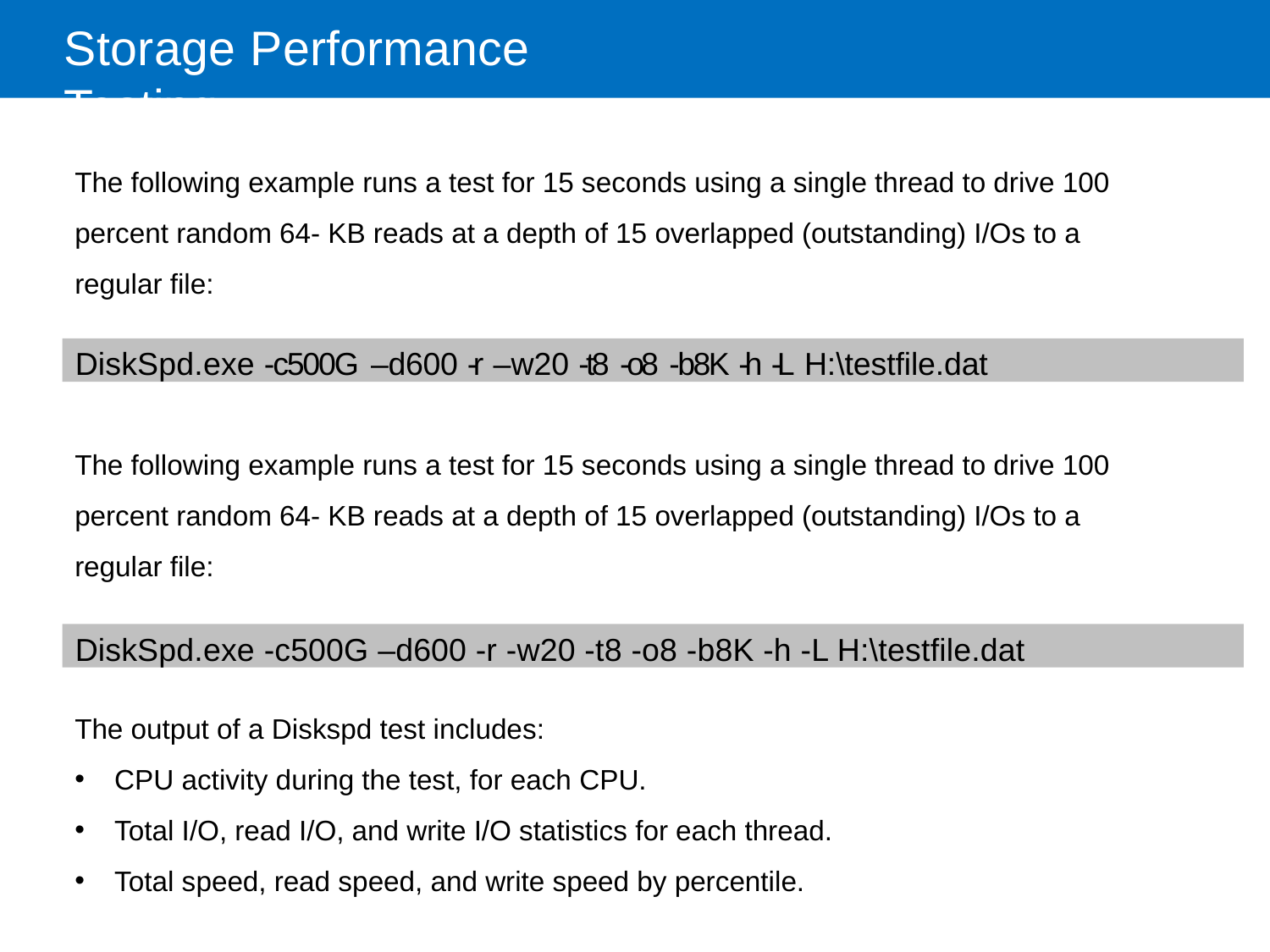

# Storage Performance Testing
The following example runs a test for 15 seconds using a single thread to drive 100 percent random 64- KB reads at a depth of 15 overlapped (outstanding) I/Os to a regular file:
DiskSpd.exe -c500G –d600 -r –w20 -t8 -o8 -b8K -h -L H:\testfile.dat
The following example runs a test for 15 seconds using a single thread to drive 100 percent random 64- KB reads at a depth of 15 overlapped (outstanding) I/Os to a regular file:
DiskSpd.exe -c500G –d600 -r -w20 -t8 -o8 -b8K -h -L H:\testfile.dat
The output of a Diskspd test includes:
CPU activity during the test, for each CPU.
Total I/O, read I/O, and write I/O statistics for each thread.
Total speed, read speed, and write speed by percentile.